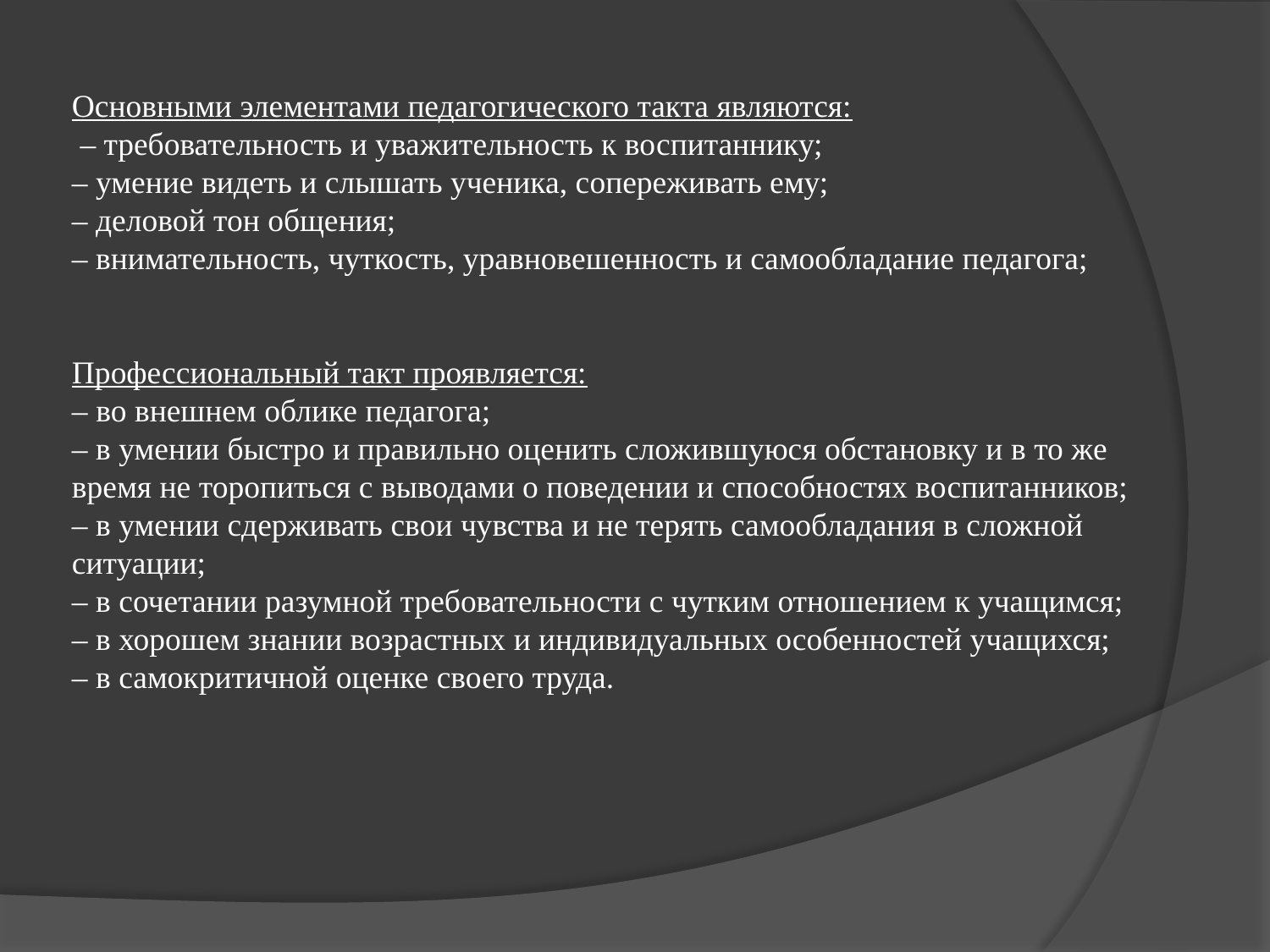

Основными элементами педагогического такта являются:
 – требовательность и уважительность к воспитаннику;
– умение видеть и слышать ученика, сопереживать ему;
– деловой тон общения;
– внимательность, чуткость, уравновешенность и самообладание педагога;

Профессиональный такт проявляется:
– во внешнем облике педагога;
– в умении быстро и правильно оценить сложившуюся обстановку и в то же время не торопиться с выводами о поведении и способностях воспитанников;
– в умении сдерживать свои чувства и не терять самообладания в сложной ситуации;
– в сочетании разумной требовательности с чутким отношением к учащимся;
– в хорошем знании возрастных и индивидуальных особенностей учащихся;
– в самокритичной оценке своего труда.